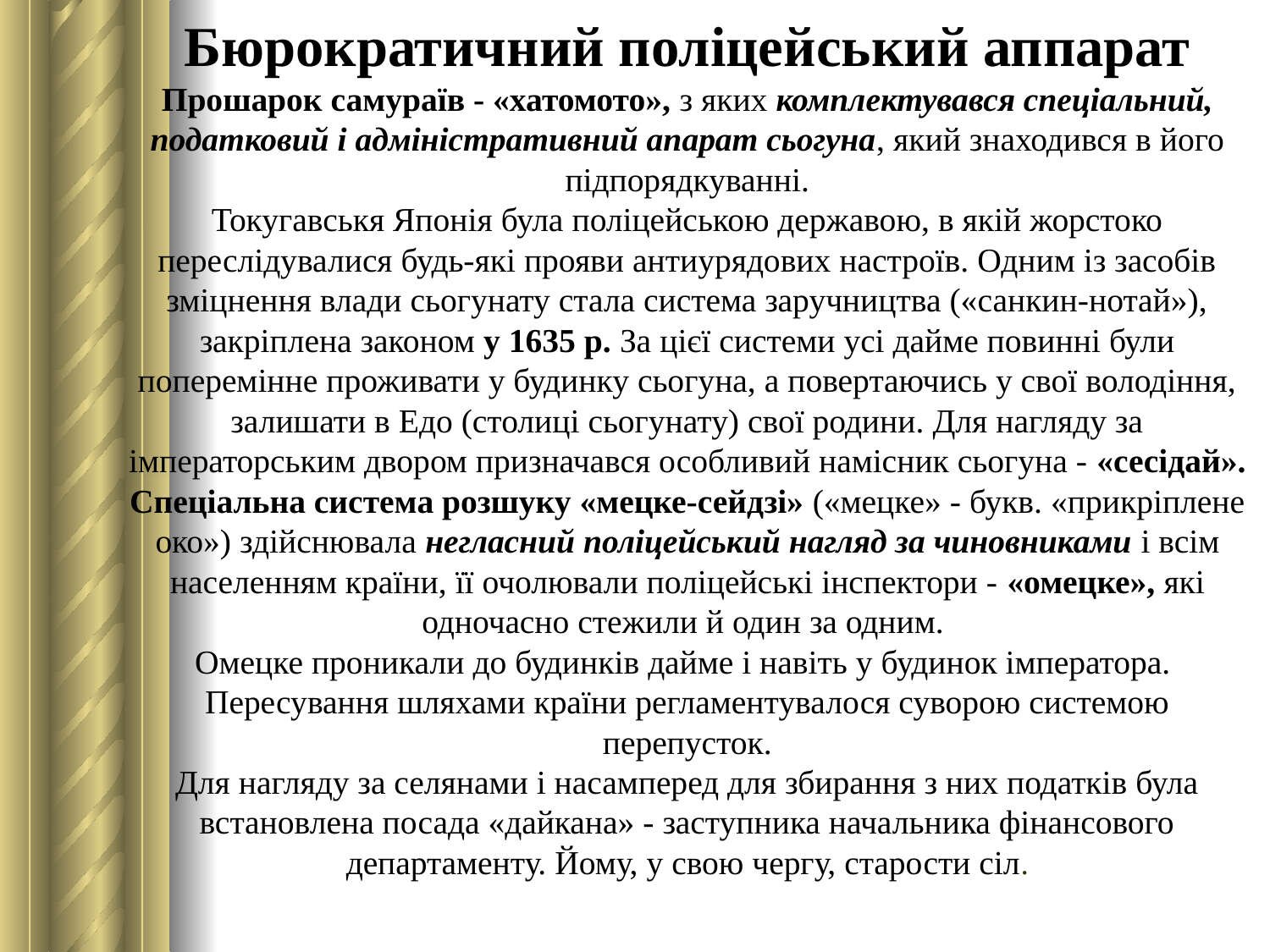

Бюрократичний поліцейський аппарат
Прошарок самураїв - «хатомото», з яких комплектувався спеціальний, податковий і адміністративний апарат сьогуна, який знаходився в його підпорядкуванні.
Токугавськя Японія була поліцейською державою, в якій жорстоко переслідувалися будь-які прояви антиурядових настроїв. Одним із засобів зміцнення влади сьогунату стала система заручництва («санкин-нотай»), закріплена законом у 1635 р. За цієї системи усі дайме повинні були поперемінне проживати у будинку сьогуна, а повертаючись у свої володіння, залишати в Едо (столиці сьогунату) свої родини. Для нагляду за імператорським двором призначався особливий намісник сьогуна - «сесідай».
Спеціальна система розшуку «мецке-сейдзі» («мецке» - букв. «прикріплене око») здійснювала негласний поліцейський нагляд за чиновниками і всім населенням країни, її очолювали поліцейські інспектори - «омецке», які одночасно стежили й один за одним.
Омецке проникали до будинків дайме і навіть у будинок імператора.
Пересування шляхами країни регламентувалося суворою системою перепусток.
Для нагляду за селянами і насамперед для збирання з них податків була встановлена посада «дайкана» - заступника начальника фінансового департаменту. Йому, у свою чергу, старости сіл.